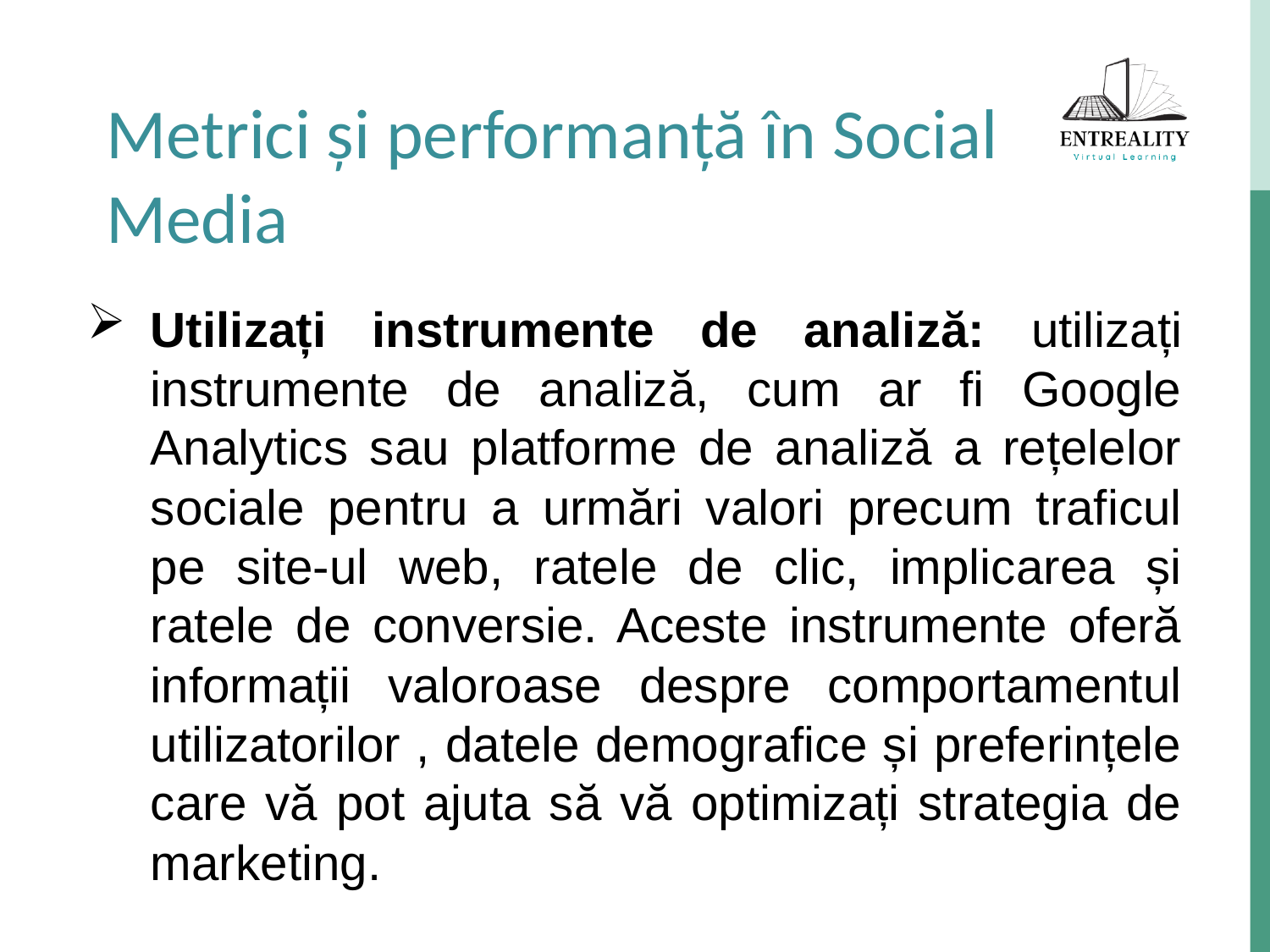

Metrici și performanță în Social Media

Utilizați instrumente de analiză: utilizați instrumente de analiză, cum ar fi Google Analytics sau platforme de analiză a rețelelor sociale pentru a urmări valori precum traficul pe site-ul web, ratele de clic, implicarea și ratele de conversie. Aceste instrumente oferă informații valoroase despre comportamentul utilizatorilor , datele demografice și preferințele care vă pot ajuta să vă optimizați strategia de marketing.